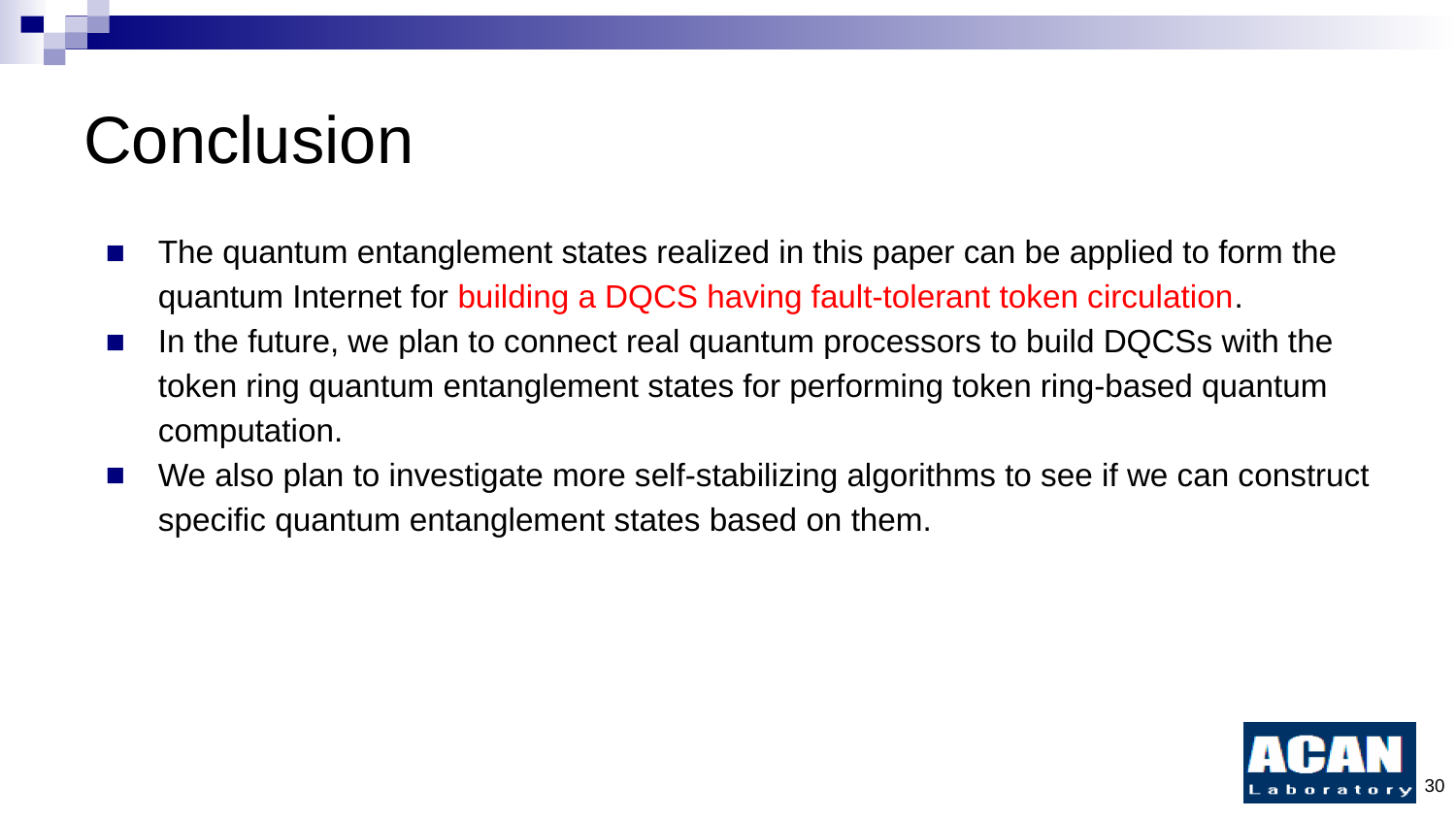

# Conclusion
The quantum entanglement states realized in this paper can be applied to form the quantum Internet for building a DQCS having fault-tolerant token circulation.
In the future, we plan to connect real quantum processors to build DQCSs with the token ring quantum entanglement states for performing token ring-based quantum computation.
We also plan to investigate more self-stabilizing algorithms to see if we can construct specific quantum entanglement states based on them.
30